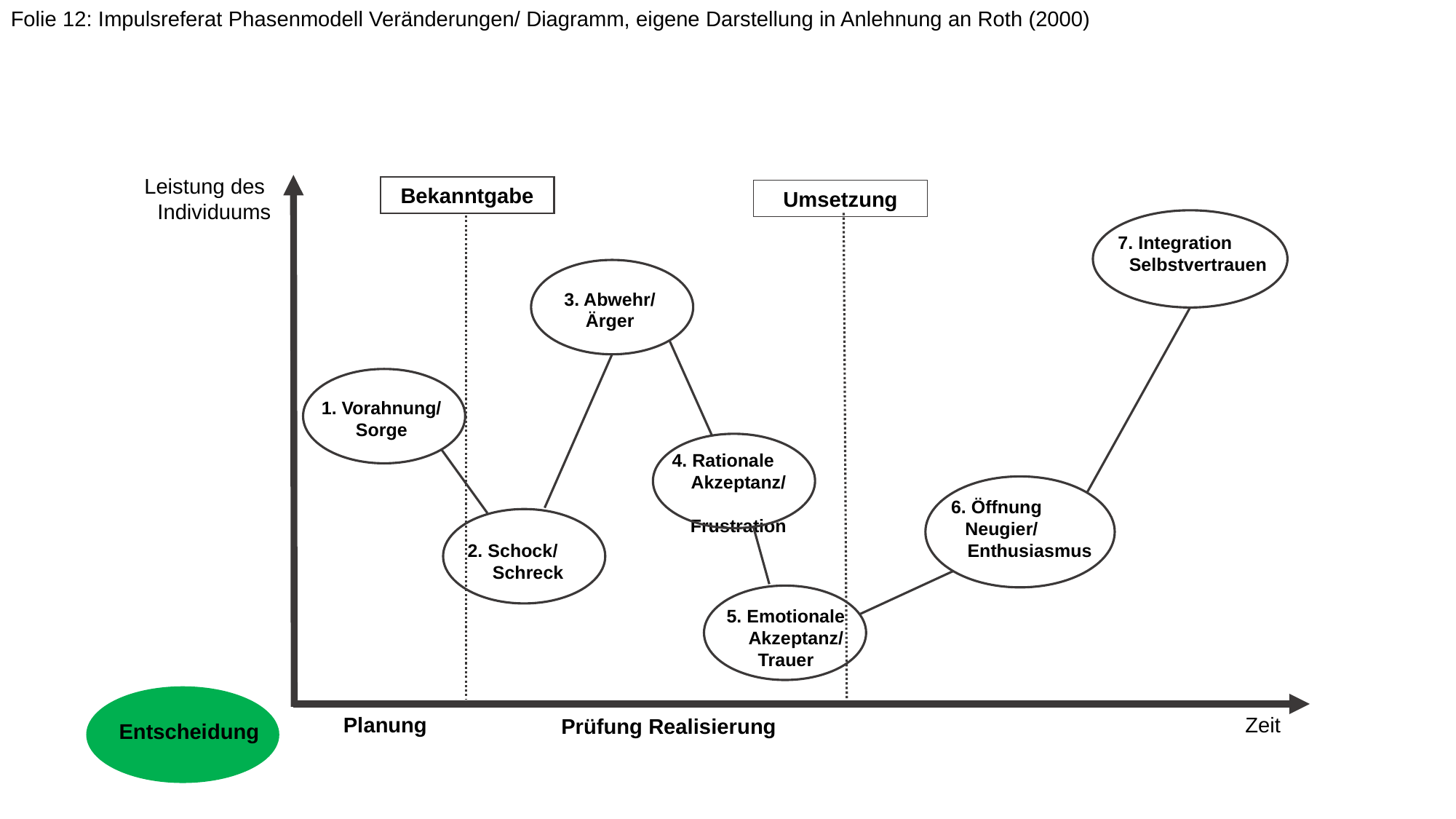

Folie 12: Impulsreferat Phasenmodell Veränderungen/ Diagramm, eigene Darstellung in Anlehnung an Roth (2000)
Leistung des
Individuums
Bekanntgabe
Umsetzung

7. Integration
         Selbstvertrauen

3. Abwehr/ Ärger

1. Vorahnung/ Sorge

4. Rationale
     Akzeptanz/
     Frustration

6. Öffnung
     Neugier/
              Enthusiasmus

2. Schock/
    Schreck

5. Emotionale
    Akzeptanz/ Trauer

Planung
Zeit
Prüfung Realisierung
Entscheidung